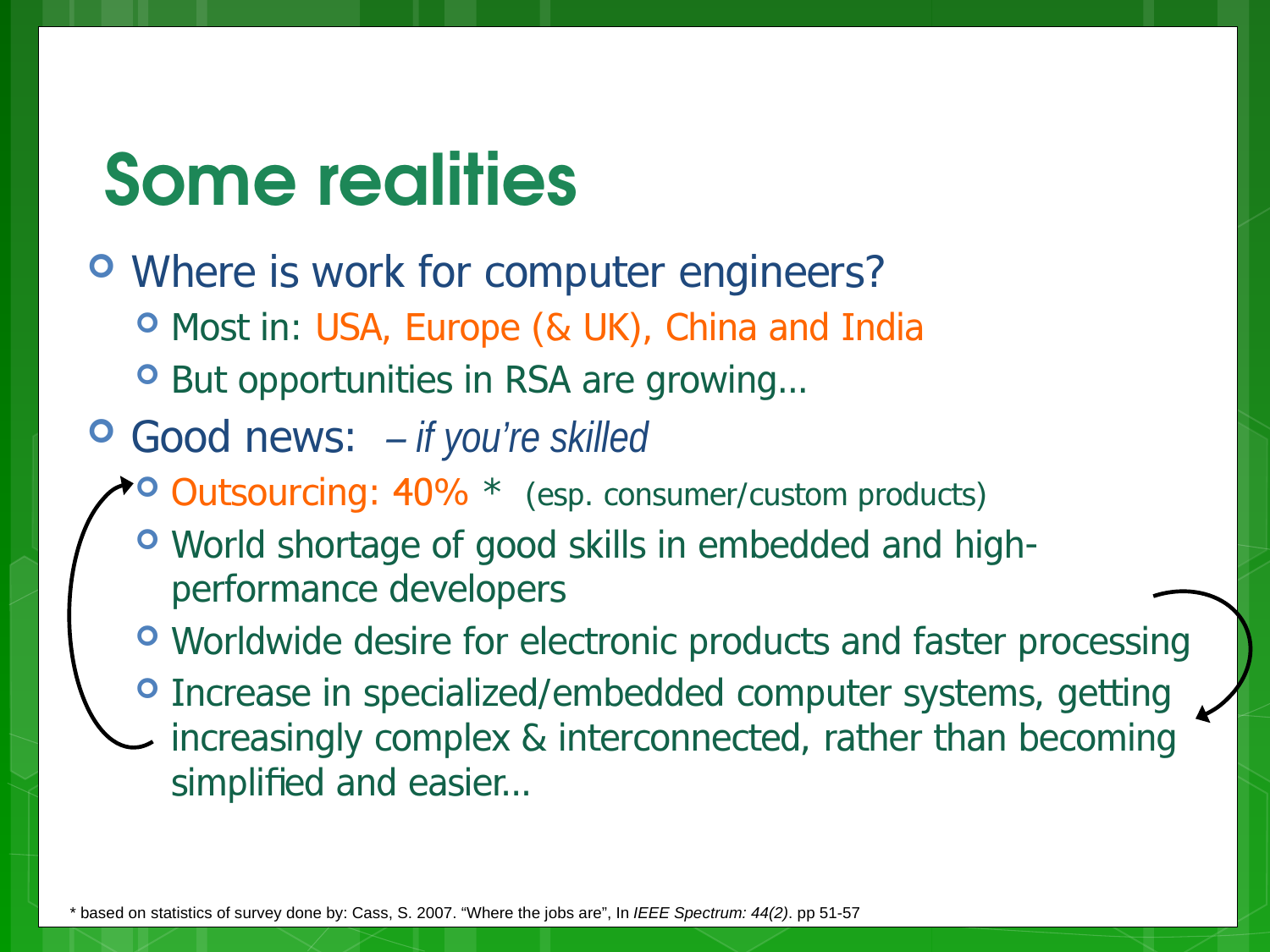

# Some realities
Where is work for computer engineers?
Most in: USA, Europe (& UK), China and India
But opportunities in RSA are growing…
Good news:  – if you’re skilled
Outsourcing: 40% *  (esp. consumer/custom products)
World shortage of good skills in embedded and high-performance developers
Worldwide desire for electronic products and faster processing
Increase in specialized/embedded computer systems, getting increasingly complex & interconnected, rather than becoming simplified and easier…

* based on statistics of survey done by: Cass, S. 2007. “Where the jobs are”, In IEEE Spectrum: 44(2). pp 51-57